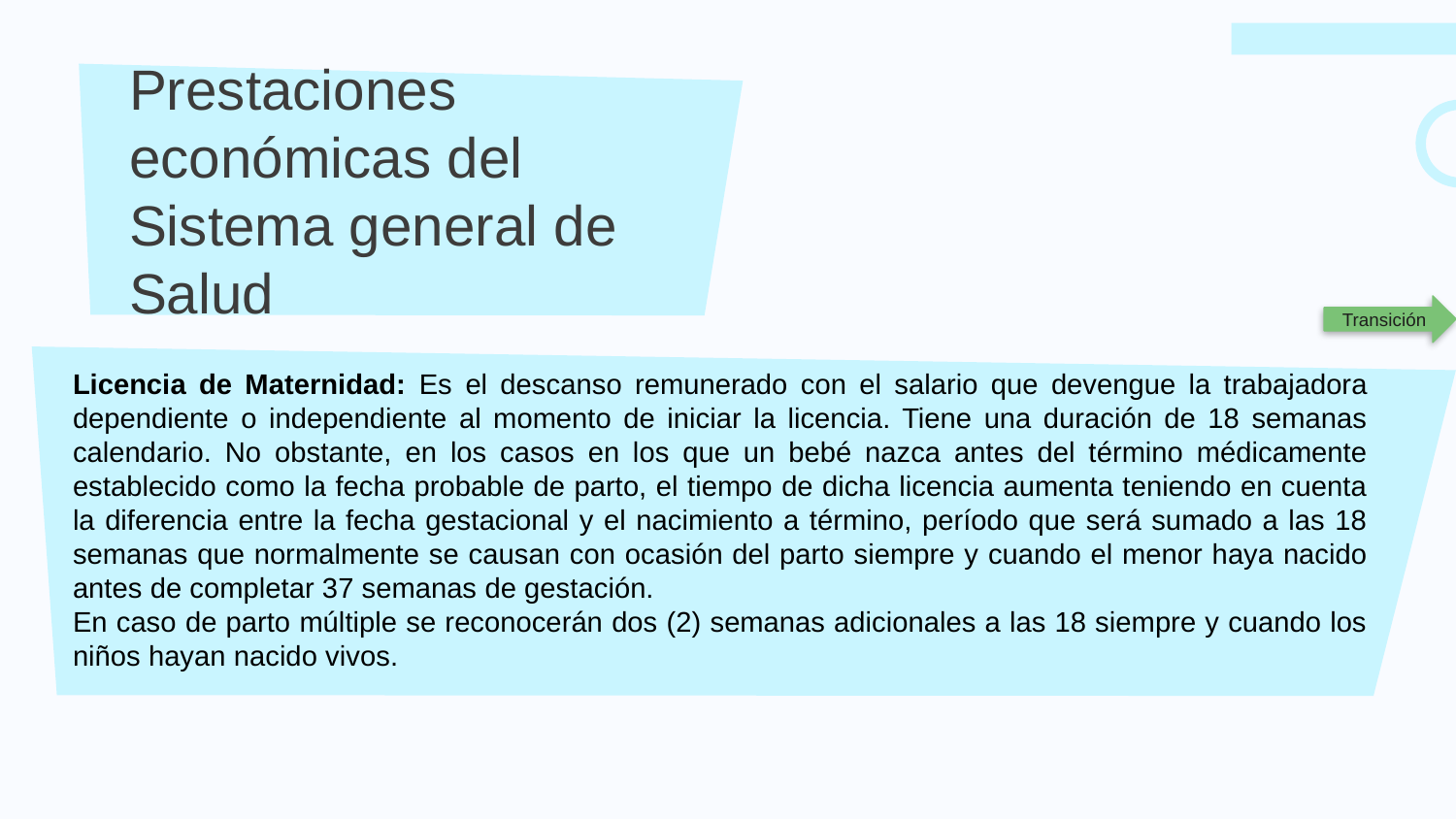

# Prestaciones económicas del Sistema general de Salud
Transición

Licencia de Maternidad: Es el descanso remunerado con el salario que devengue la trabajadora dependiente o independiente al momento de iniciar la licencia. Tiene una duración de 18 semanas calendario. No obstante, en los casos en los que un bebé nazca antes del término médicamente establecido como la fecha probable de parto, el tiempo de dicha licencia aumenta teniendo en cuenta la diferencia entre la fecha gestacional y el nacimiento a término, período que será sumado a las 18 semanas que normalmente se causan con ocasión del parto siempre y cuando el menor haya nacido antes de completar 37 semanas de gestación.
En caso de parto múltiple se reconocerán dos (2) semanas adicionales a las 18 siempre y cuando los niños hayan nacido vivos.